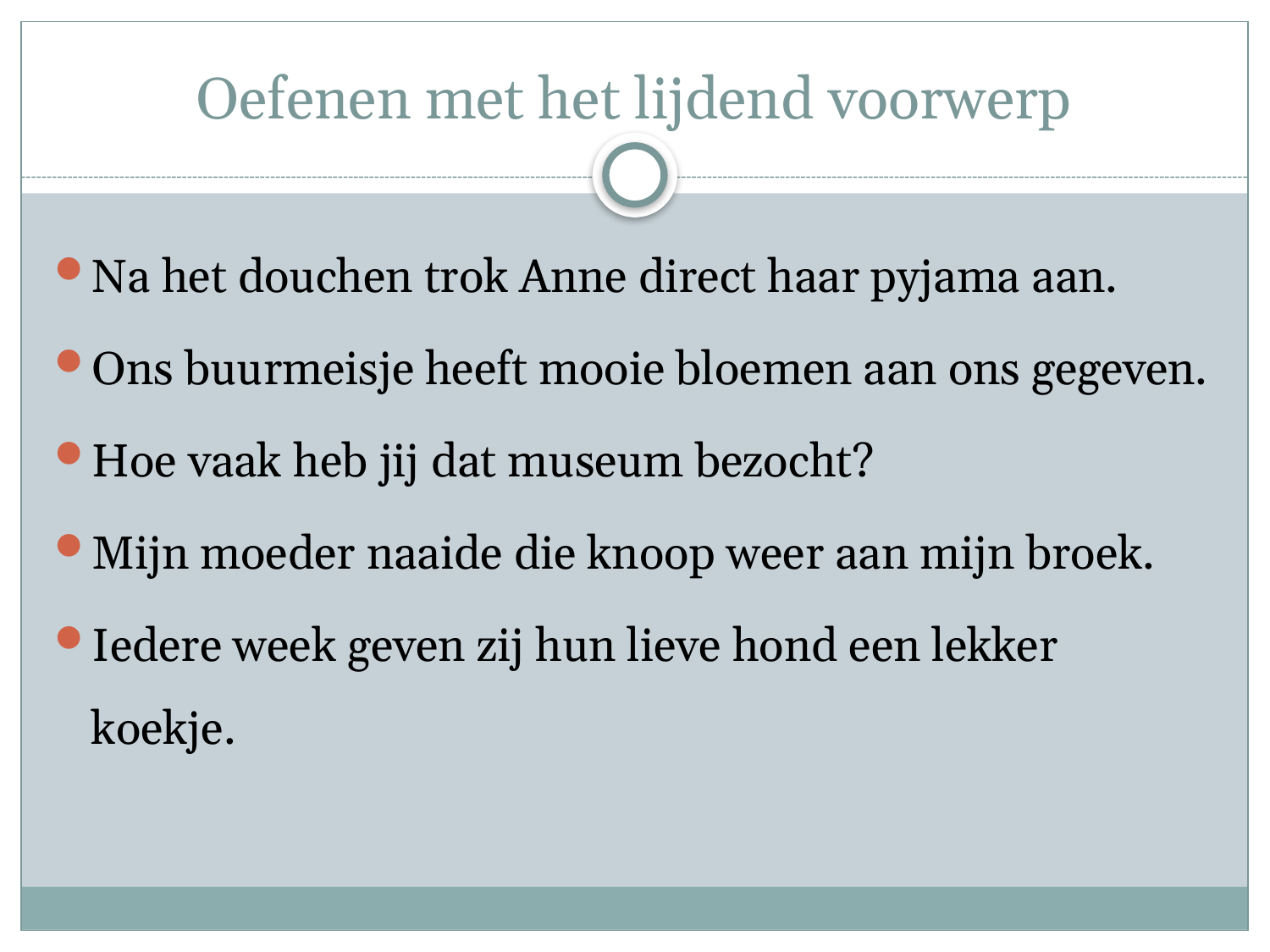

# Oefenen met het lijdend voorwerp
Na het douchen trok Anne direct haar pyjama aan.
Ons buurmeisje heeft mooie bloemen aan ons gegeven.
Hoe vaak heb jij dat museum bezocht?
Mijn moeder naaide die knoop weer aan mijn broek.
Iedere week geven zij hun lieve hond een lekker koekje.